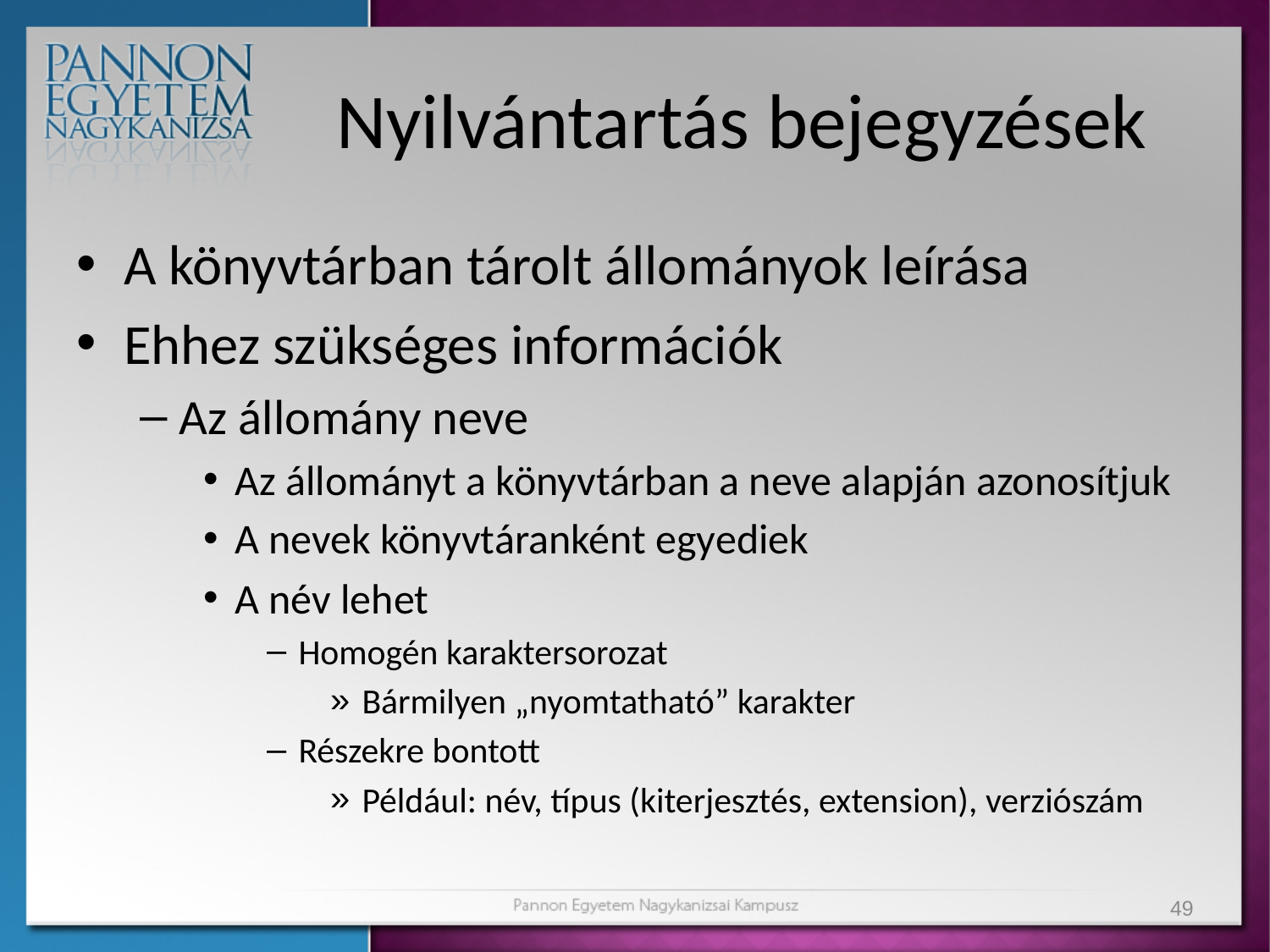

# Nyilvántartás bejegyzések
A könyvtárban tárolt állományok leírása
Ehhez szükséges információk
Az állomány neve
Az állományt a könyvtárban a neve alapján azonosítjuk
A nevek könyvtáranként egyediek
A név lehet
Homogén karaktersorozat
Bármilyen „nyomtatható” karakter
Részekre bontott
Például: név, típus (kiterjesztés, extension), verziószám
49